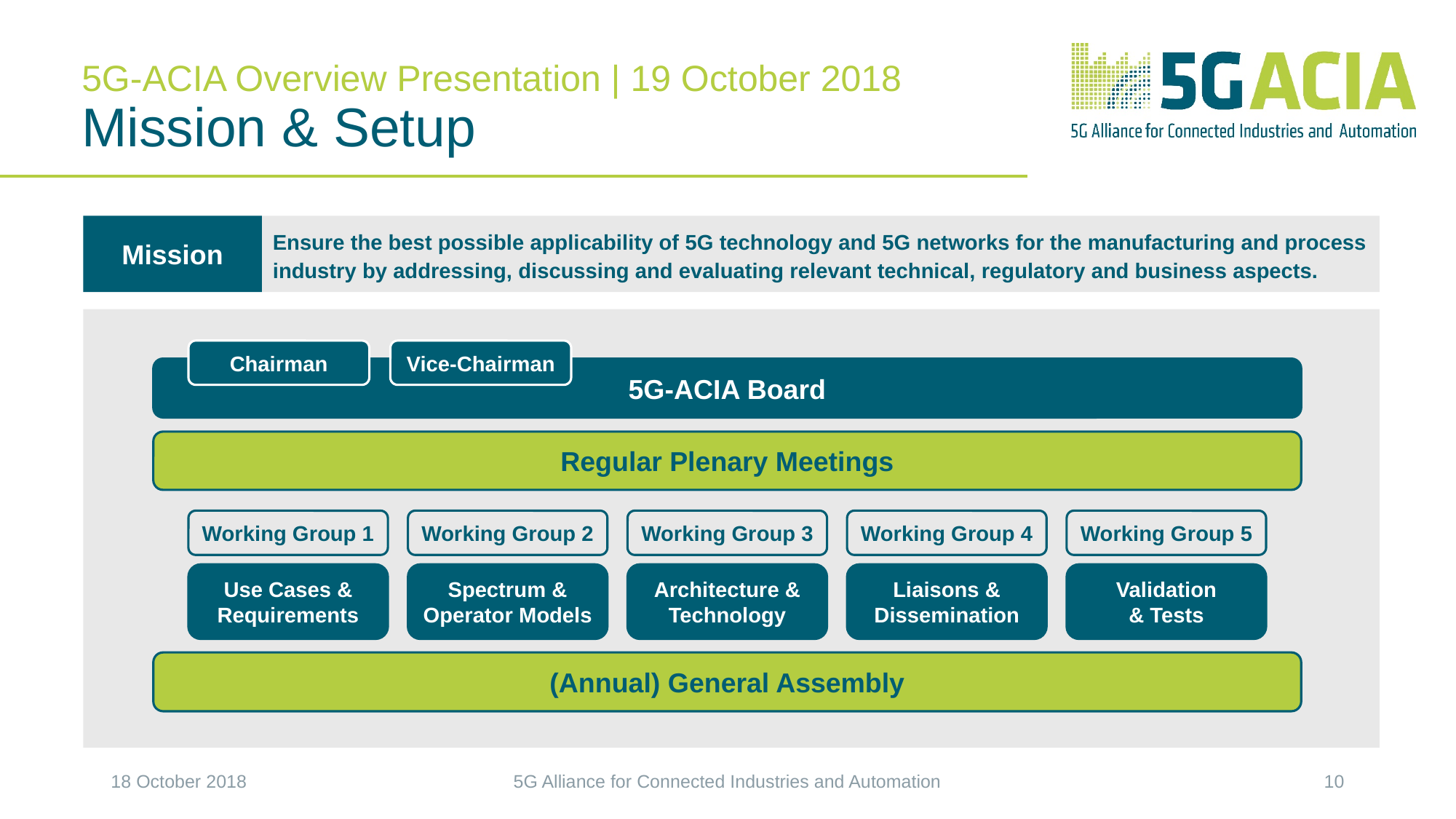

# 5G-ACIA Overview Presentation | 19 October 2018 Mission & Setup
Mission
Ensure the best possible applicability of 5G technology and 5G networks for the manufacturing and process industry by addressing, discussing and evaluating relevant technical, regulatory and business aspects.

Chairman
Vice-Chairman
5G-ACIA Board
Regular Plenary Meetings
Working Group 1
Working Group 2
Working Group 3
Working Group 4
Working Group 5
Use Cases & Requirements
Spectrum & Operator Models
Architecture & Technology
Liaisons & Dissemination
Validation
& Tests
(Annual) General Assembly
18 October 2018
5G Alliance for Connected Industries and Automation
10